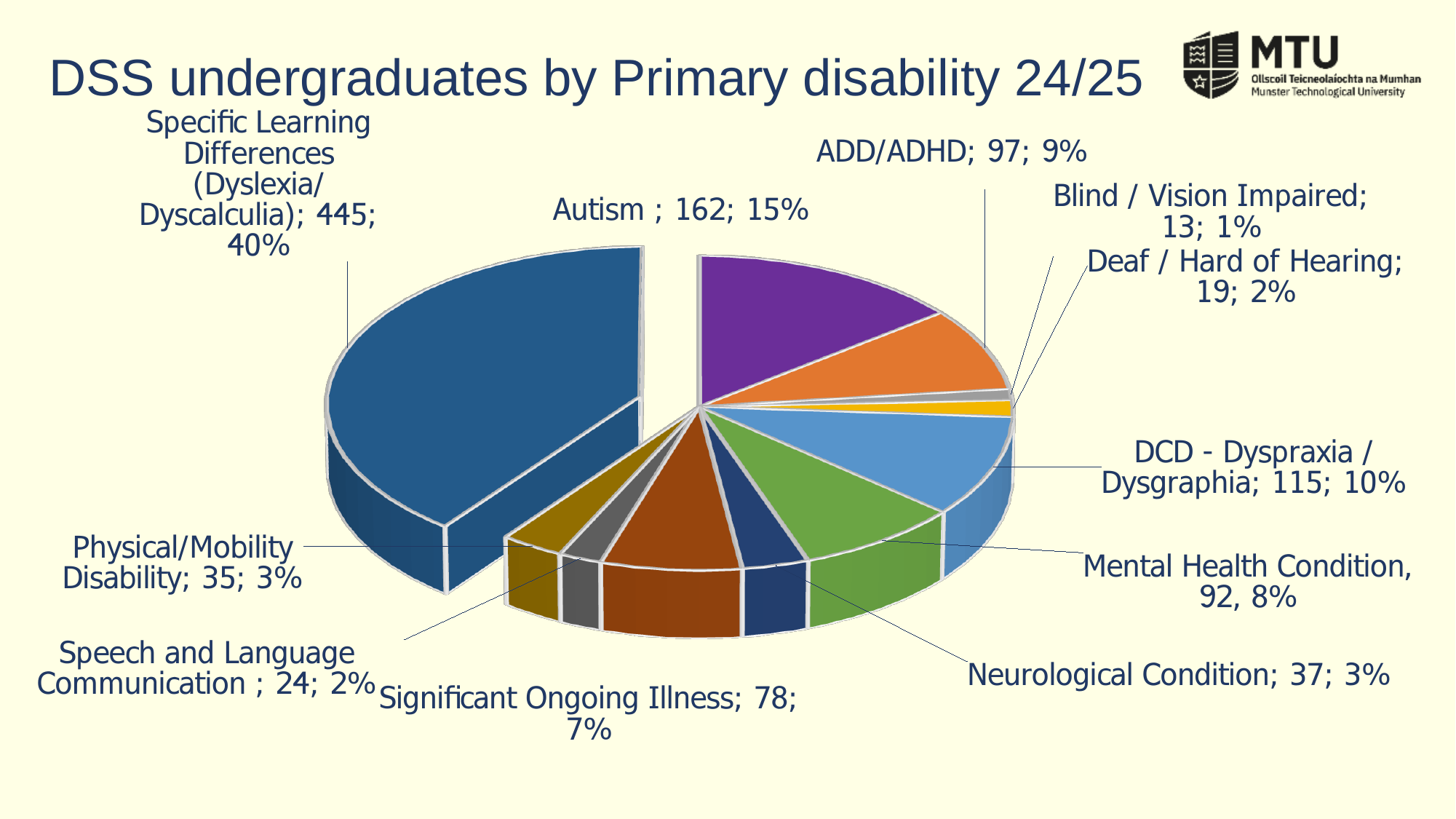

# DSS undergraduates by Primary disability 24/25

[unsupported chart]